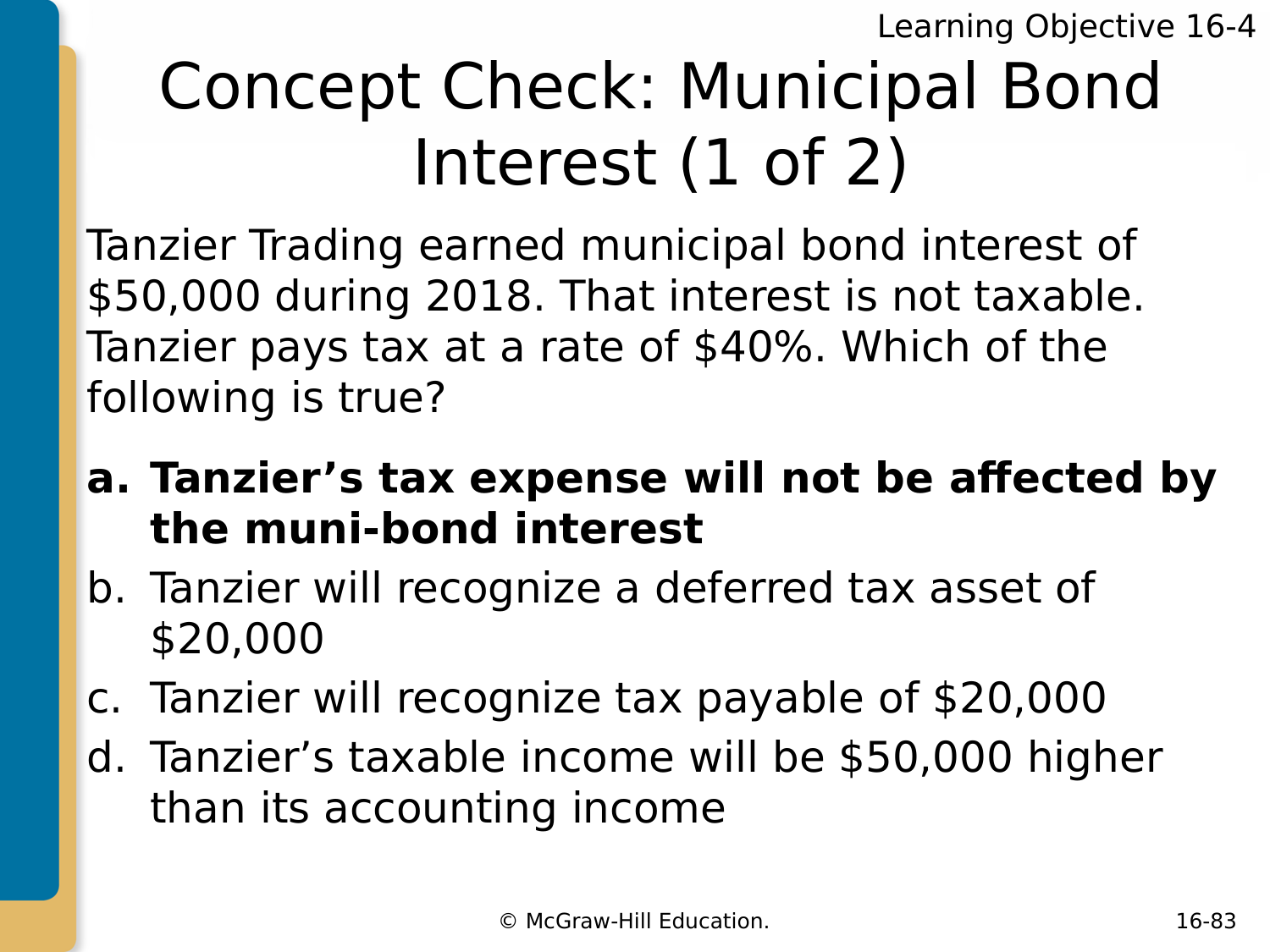

Learning Objective 16-4
# Concept Check: Municipal Bond Interest (1 of 2)
Tanzier Trading earned municipal bond interest of $50,000 during 2018. That interest is not taxable. Tanzier pays tax at a rate of $40%. Which of the following is true?
Tanzier’s tax expense will not be affected by the muni-bond interest
Tanzier will recognize a deferred tax asset of $20,000
Tanzier will recognize tax payable of $20,000
Tanzier’s taxable income will be $50,000 higher than its accounting income